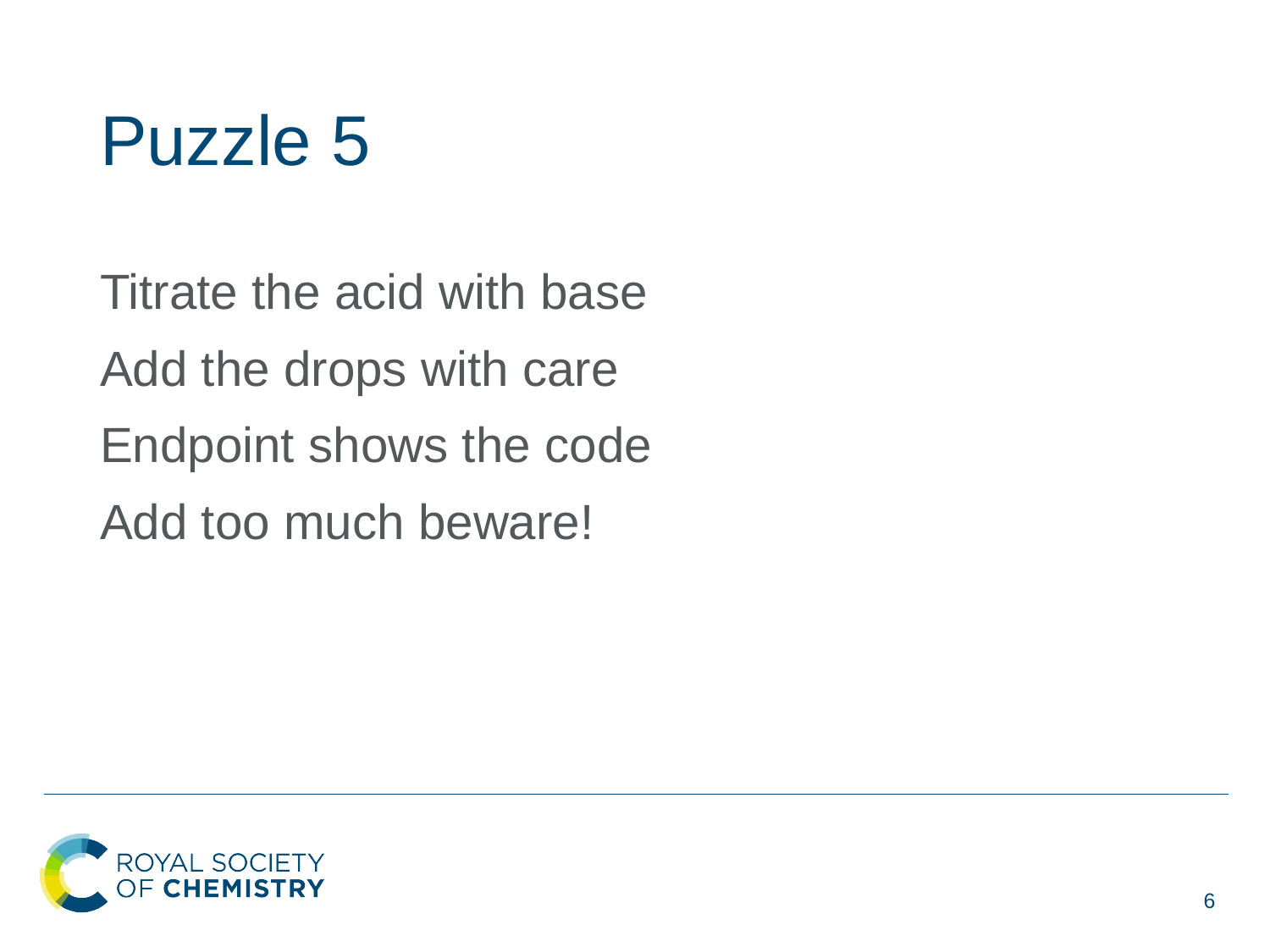

# Puzzle 5
Titrate the acid with base
Add the drops with care
Endpoint shows the code
Add too much beware!
6